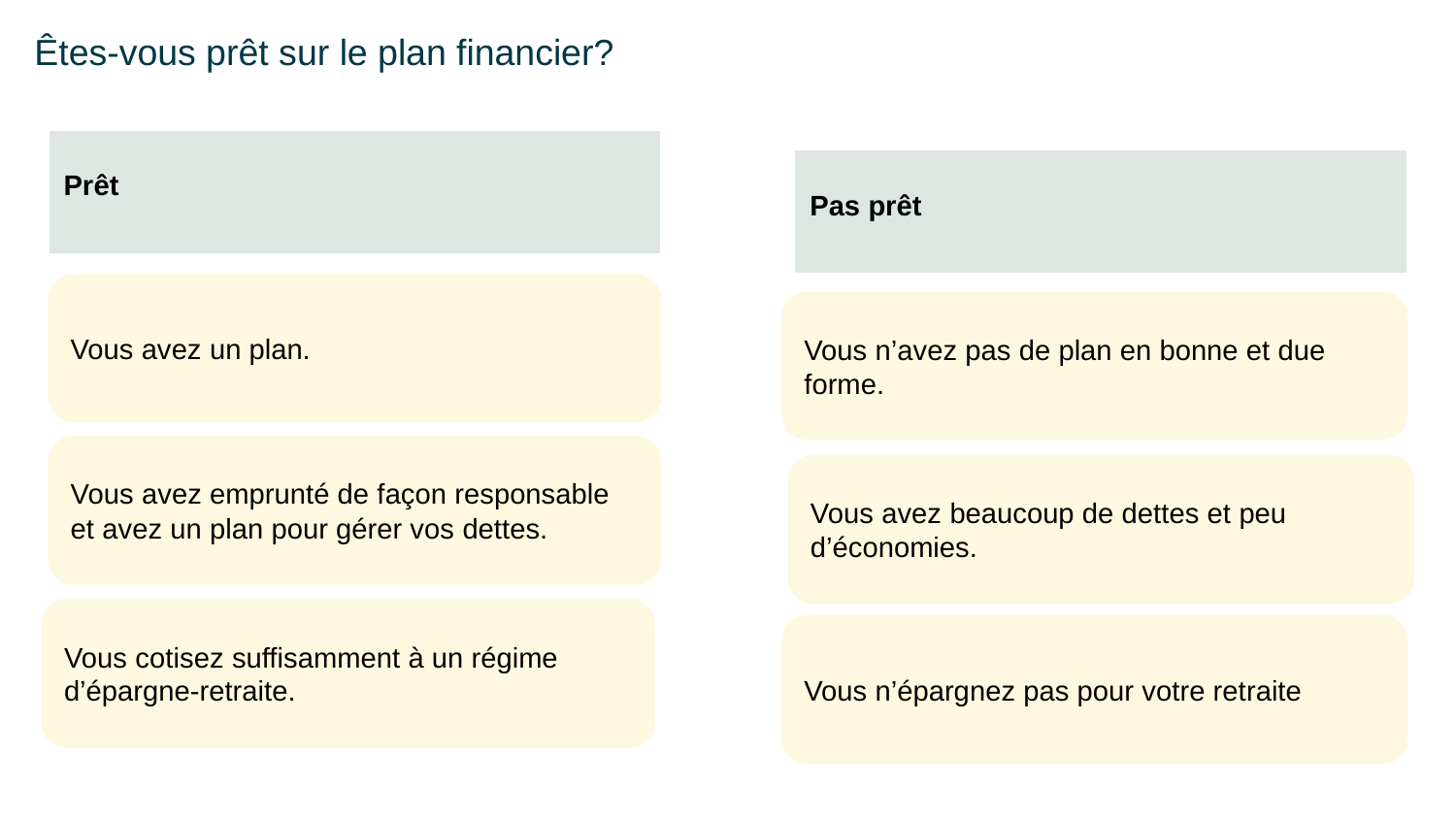

Êtes-vous prêt sur le plan financier?
| Prêt |
| --- |
| Pas prêt |
| --- |
Vous avez un plan.
Vous n’avez pas de plan en bonne et due forme.
Vous avez emprunté de façon responsable et avez un plan pour gérer vos dettes.
Vous avez beaucoup de dettes et peu d’économies.
Vous cotisez suffisamment à un régime d’épargne-retraite.
Vous n’épargnez pas pour votre retraite